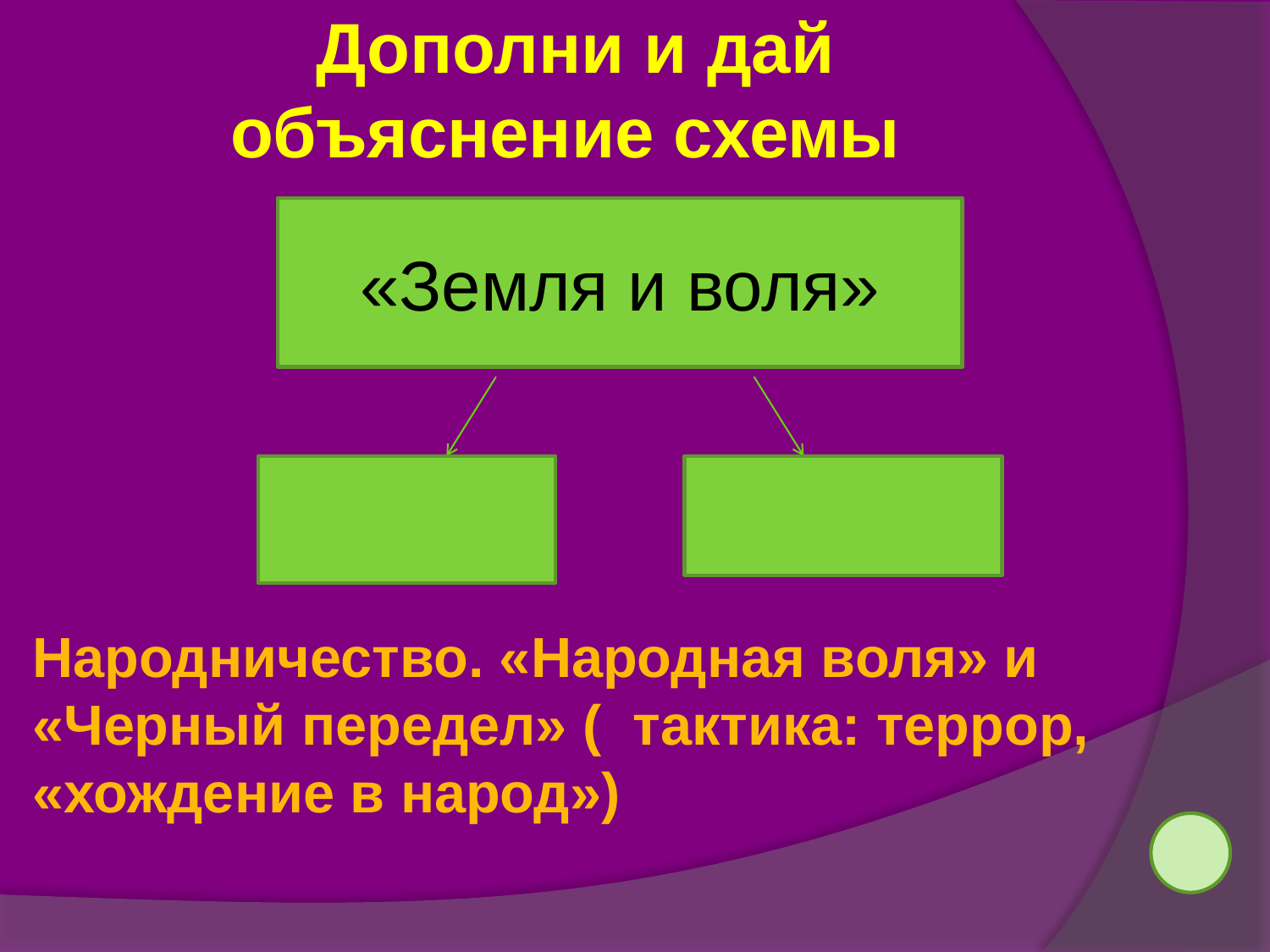

Дополни и дай объяснение схемы
«Земля и воля»

Народничество. «Народная воля» и «Черный передел» (  тактика: террор, «хождение в народ»)